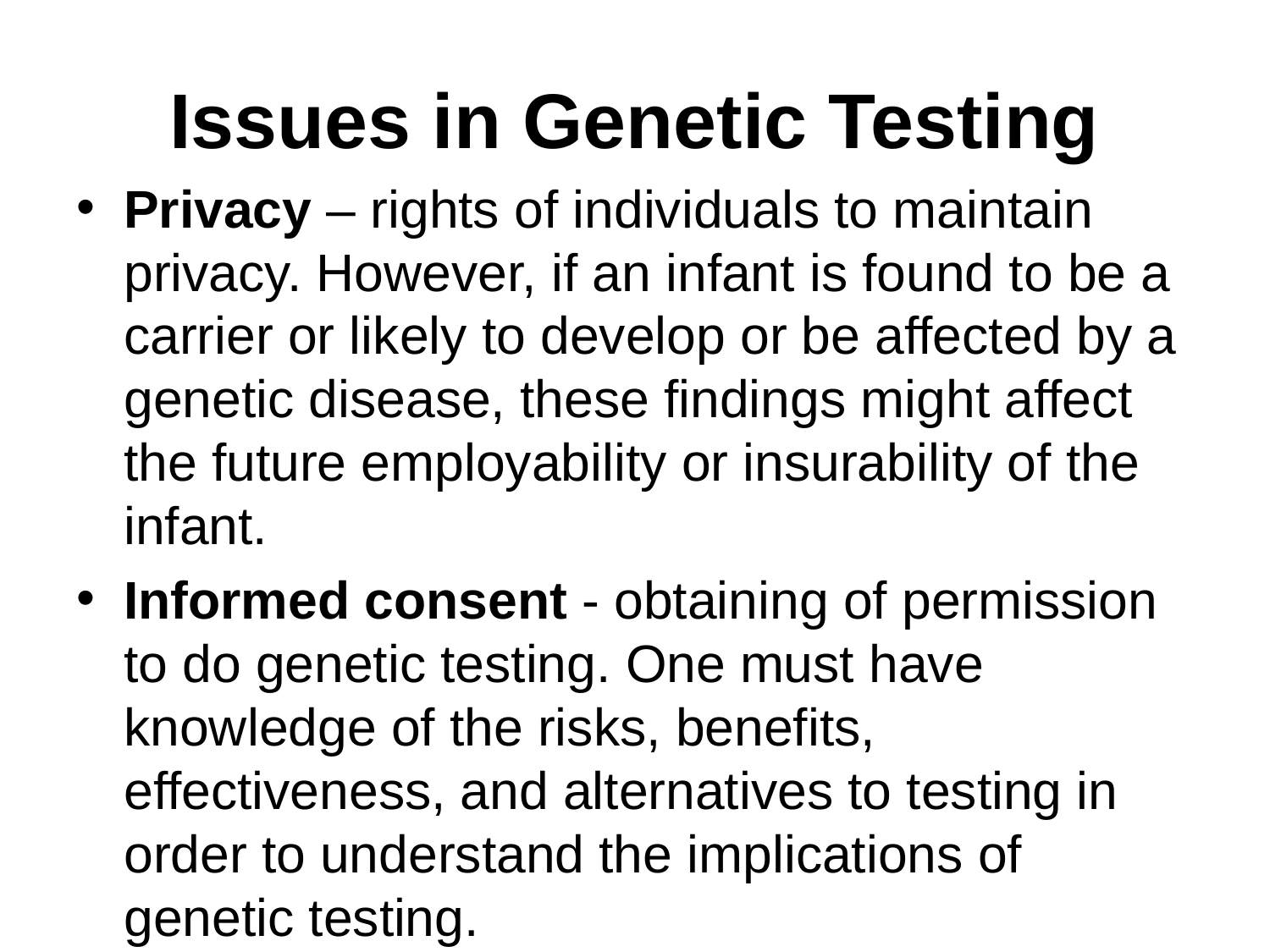

# Issues in Genetic Testing
Privacy – rights of individuals to maintain privacy. However, if an infant is found to be a carrier or likely to develop or be affected by a genetic disease, these findings might affect the future employability or insurability of the infant.
Informed consent - obtaining of permission to do genetic testing. One must have knowledge of the risks, benefits, effectiveness, and alternatives to testing in order to understand the implications of genetic testing.